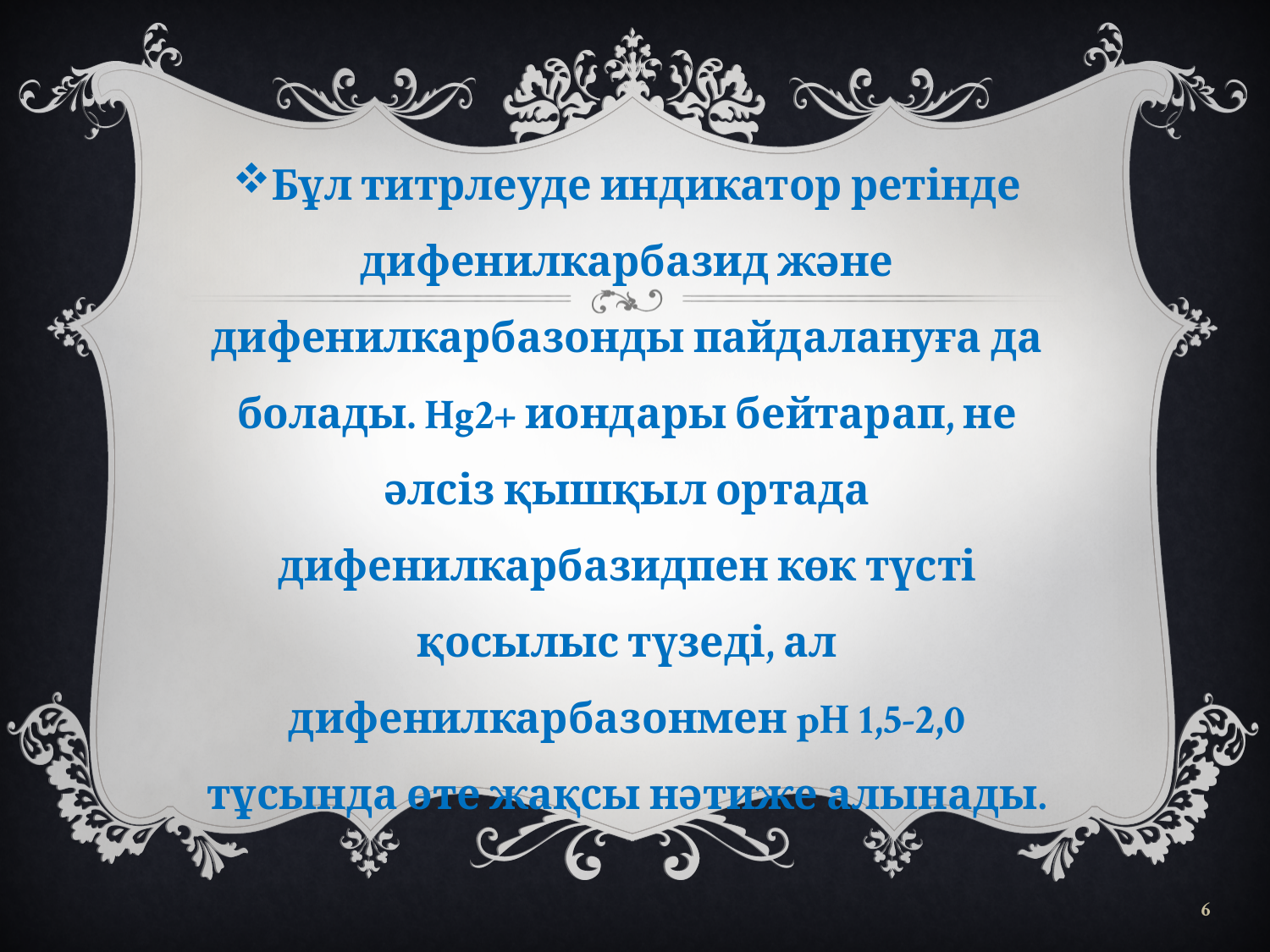

Бұл титрлеуде индикатор ретінде дифенилкарбазид және дифенилкарбазонды пайдалануға да болады. Hg2+ иондары бейтарап, не әлсіз қышқыл ортада дифенилкарбазидпен көк түсті қосылыс түзеді, ал дифенилкарбазонмен pH 1,5-2,0 тұсында өте жақсы нәтиже алынады.
6